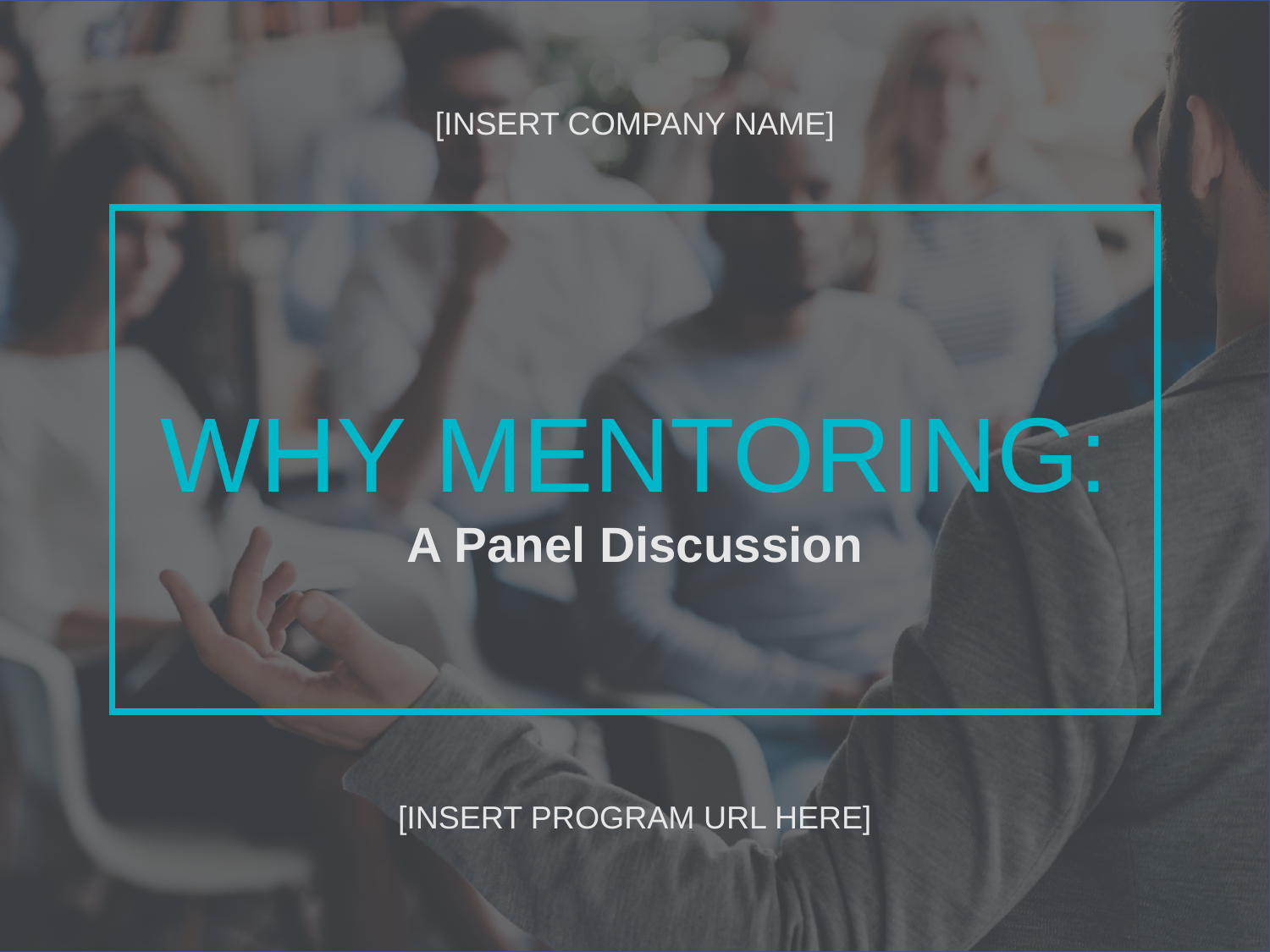

[Insert Company Name]
[Insert program URL Here]